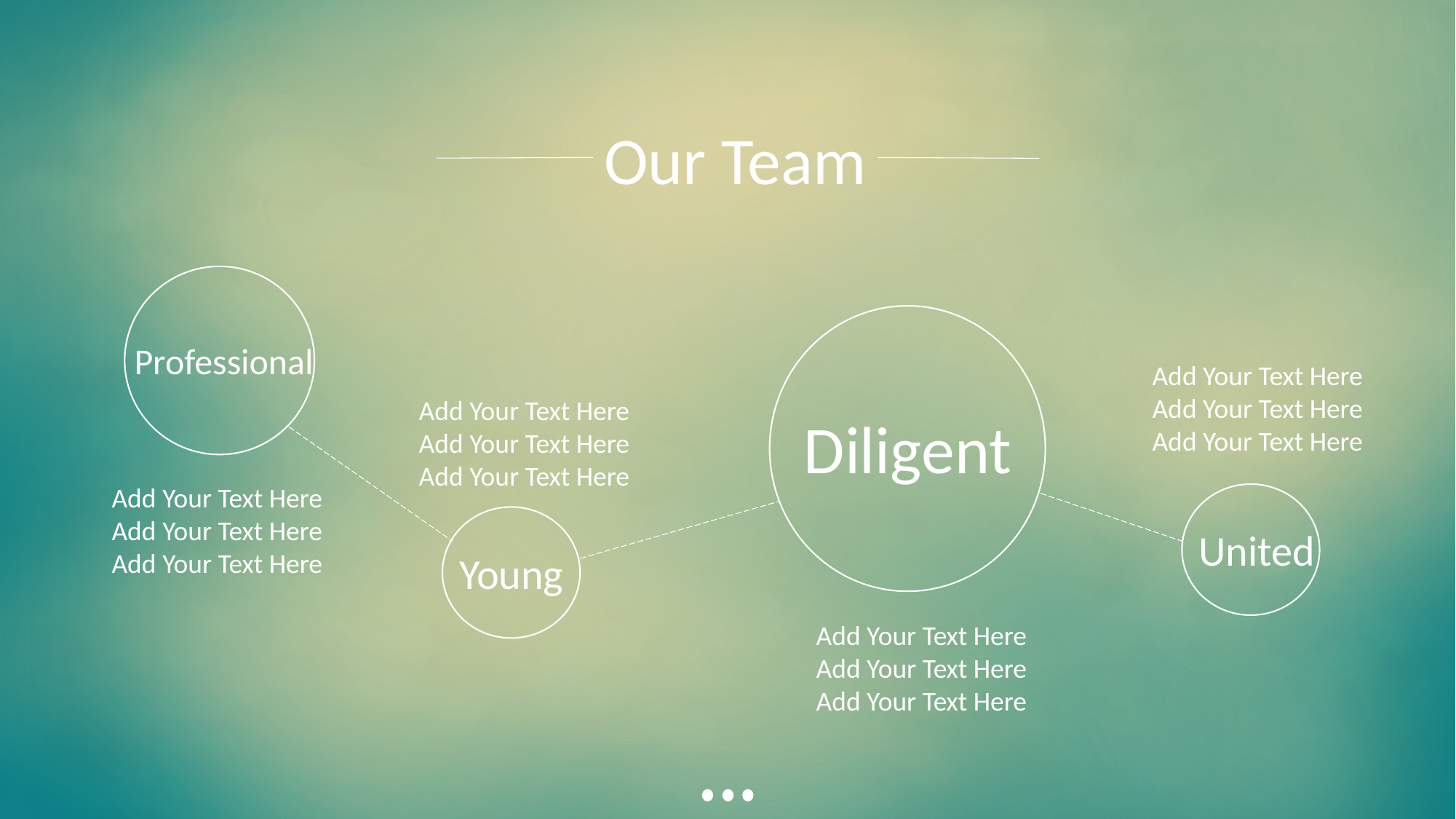

Our Team

Professional

Diligent
Add Your Text Here
Add Your Text Here
Add Your Text Here
Add Your Text Here
Add Your Text Here
Add Your Text Here
Add Your Text Here
Add Your Text Here
Add Your Text Here

United

Young
Add Your Text Here
Add Your Text Here
Add Your Text Here